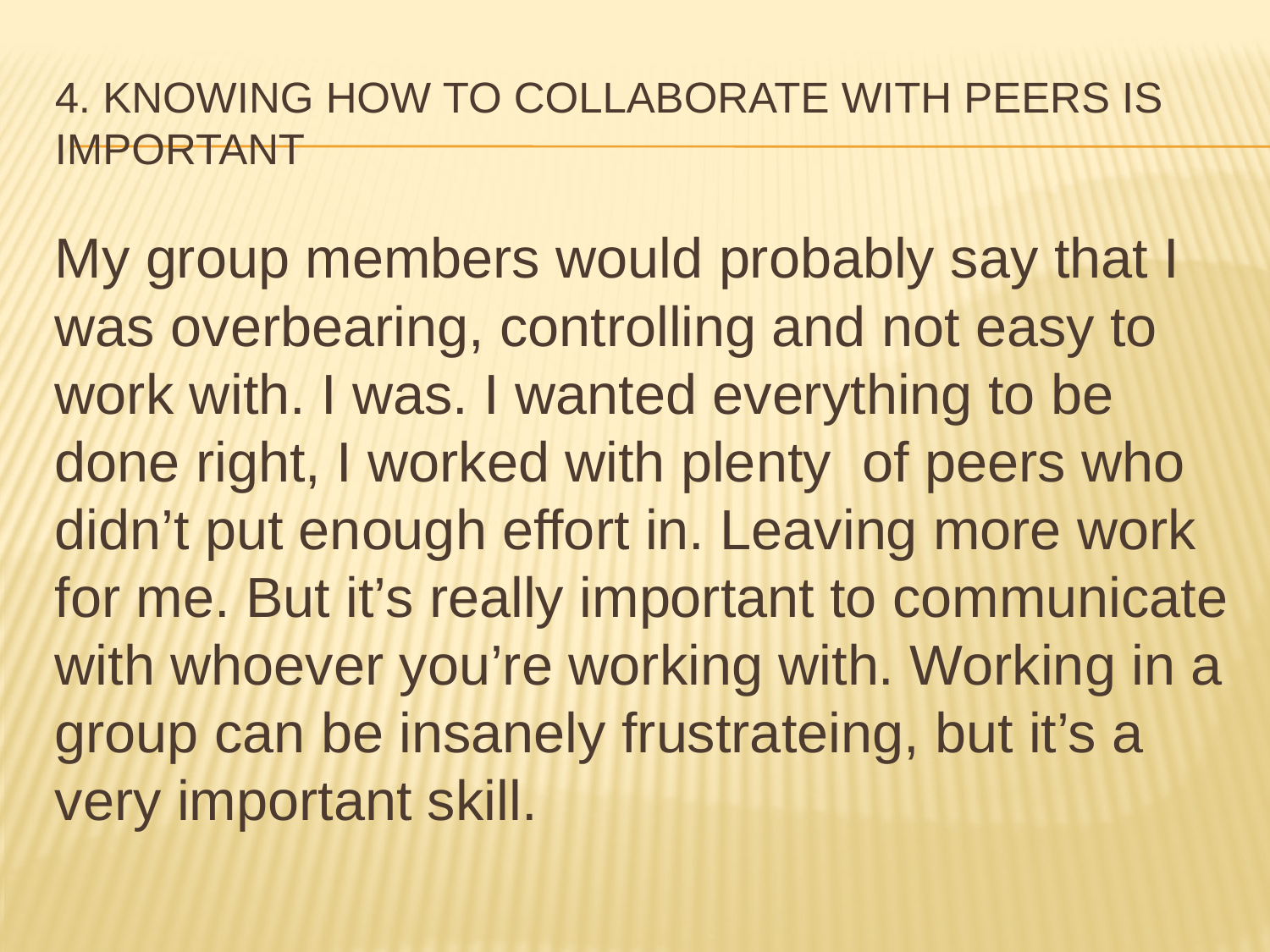

# 4. Knowing how to collaborate with peers is important
My group members would probably say that I was overbearing, controlling and not easy to work with. I was. I wanted everything to be done right, I worked with plenty  of peers who didn’t put enough effort in. Leaving more work for me. But it’s really important to communicate with whoever you’re working with. Working in a group can be insanely frustrateing, but it’s a very important skill.